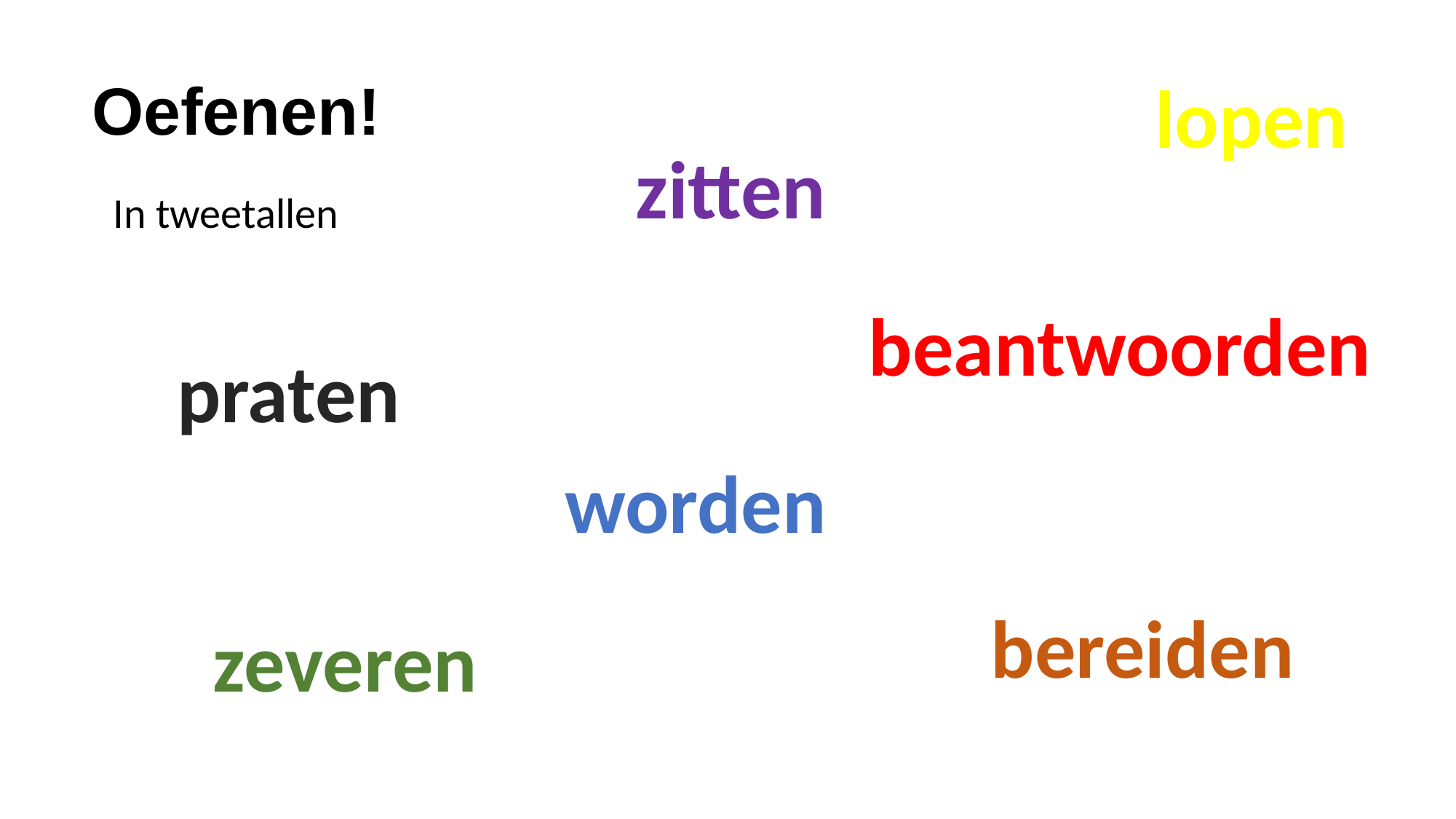

lopen
Oefenen!
zitten
In tweetallen
beantwoorden
praten
worden
bereiden
zeveren